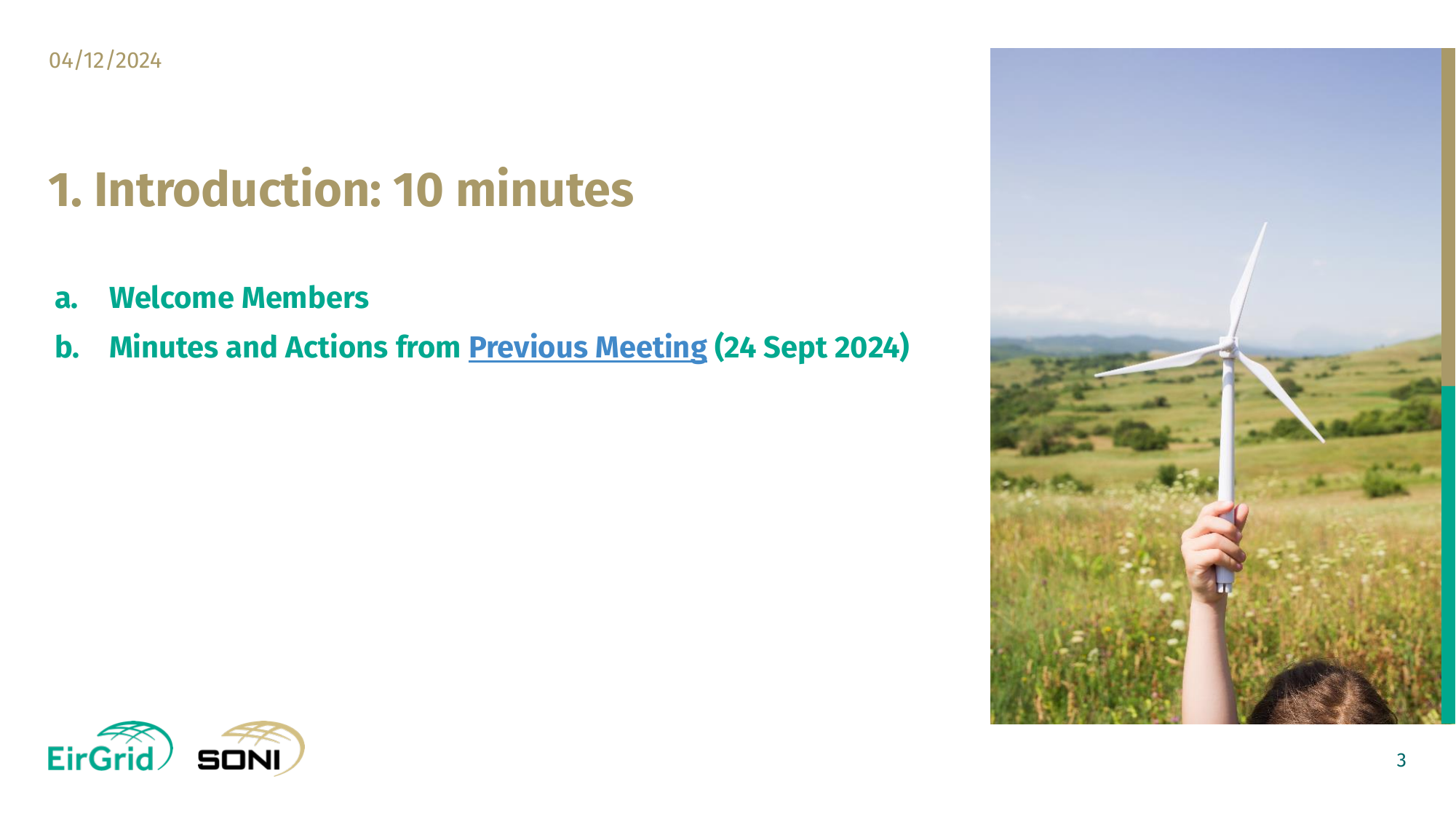

04/12/2024
# 1. Introduction: 10 minutes
Welcome Members
Minutes and Actions from Previous Meeting (24 Sept 2024)
3